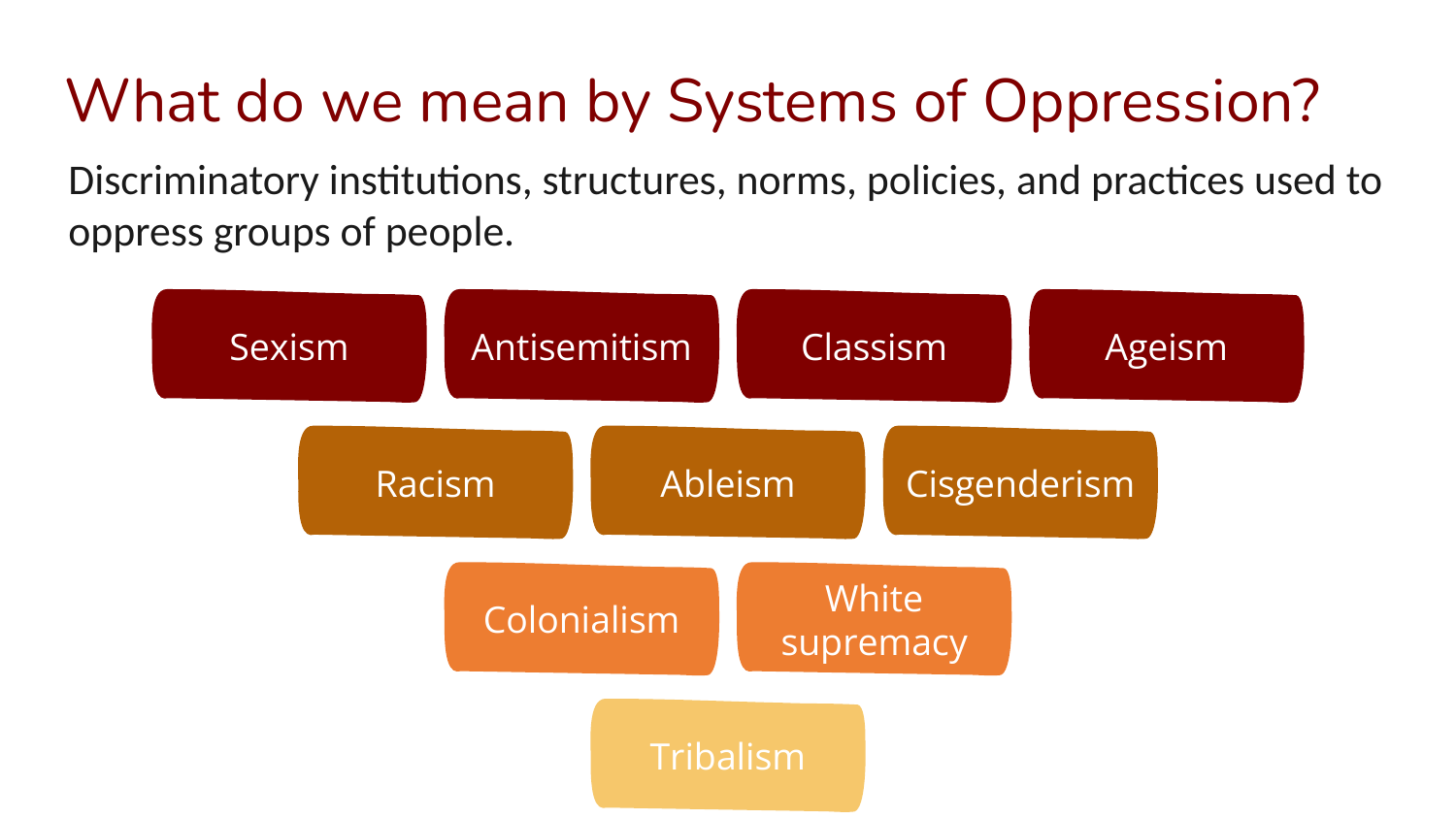

# What do we mean by Systems of Oppression?
Discriminatory institutions, structures, norms, policies, and practices used to oppress groups of people.
Sexism
Antisemitism
Classism
Ageism
Racism
Ableism
Cisgenderism
Colonialism
White supremacy
Tribalism